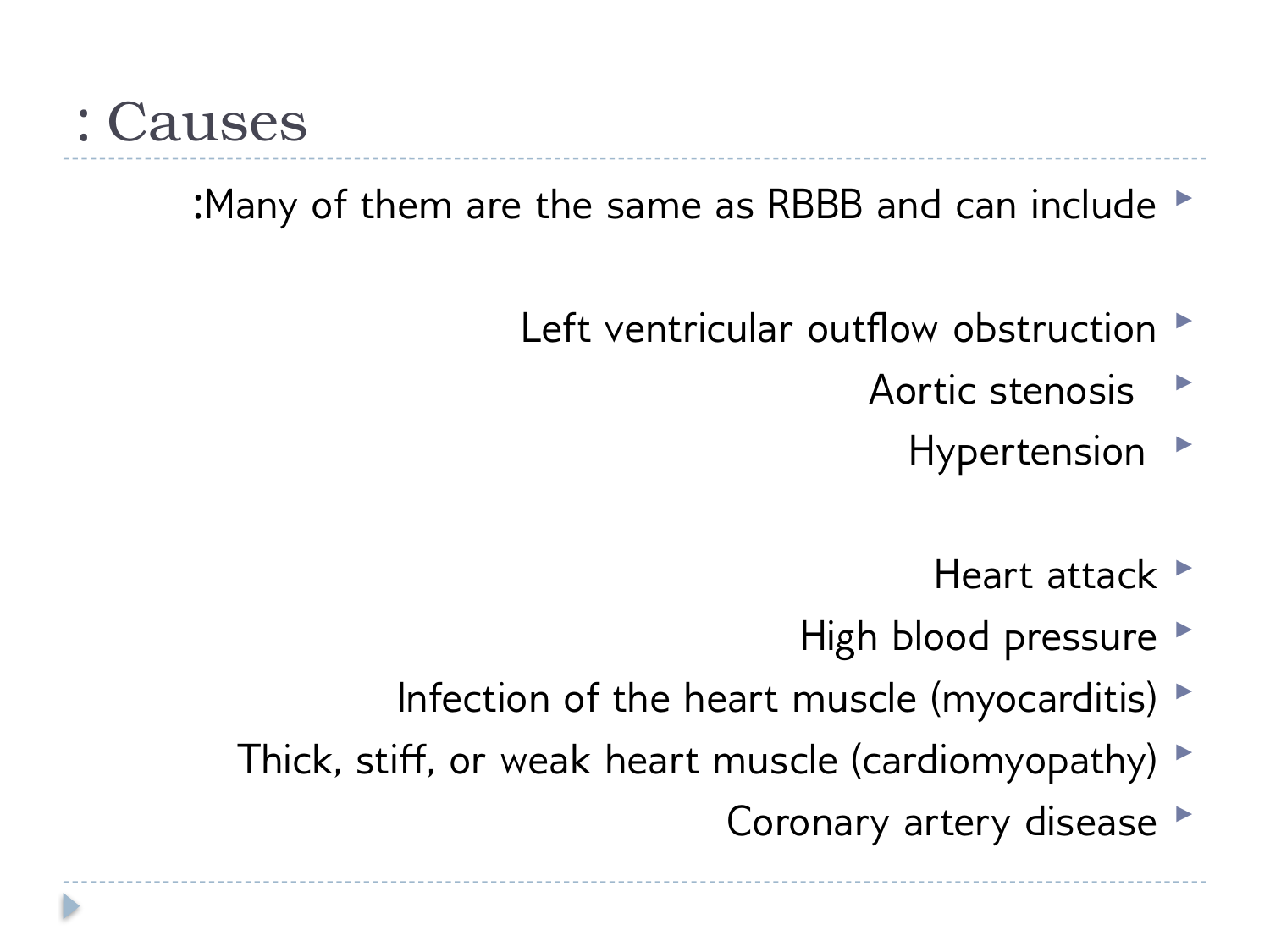

# Causes :
Many of them are the same as RBBB and can include:

Left ventricular outflow obstruction
  Aortic stenosis
 Hypertension

Heart attack
High blood pressure
Infection of the heart muscle (myocarditis)
Thick, stiff, or weak heart muscle (cardiomyopathy)
Coronary artery disease